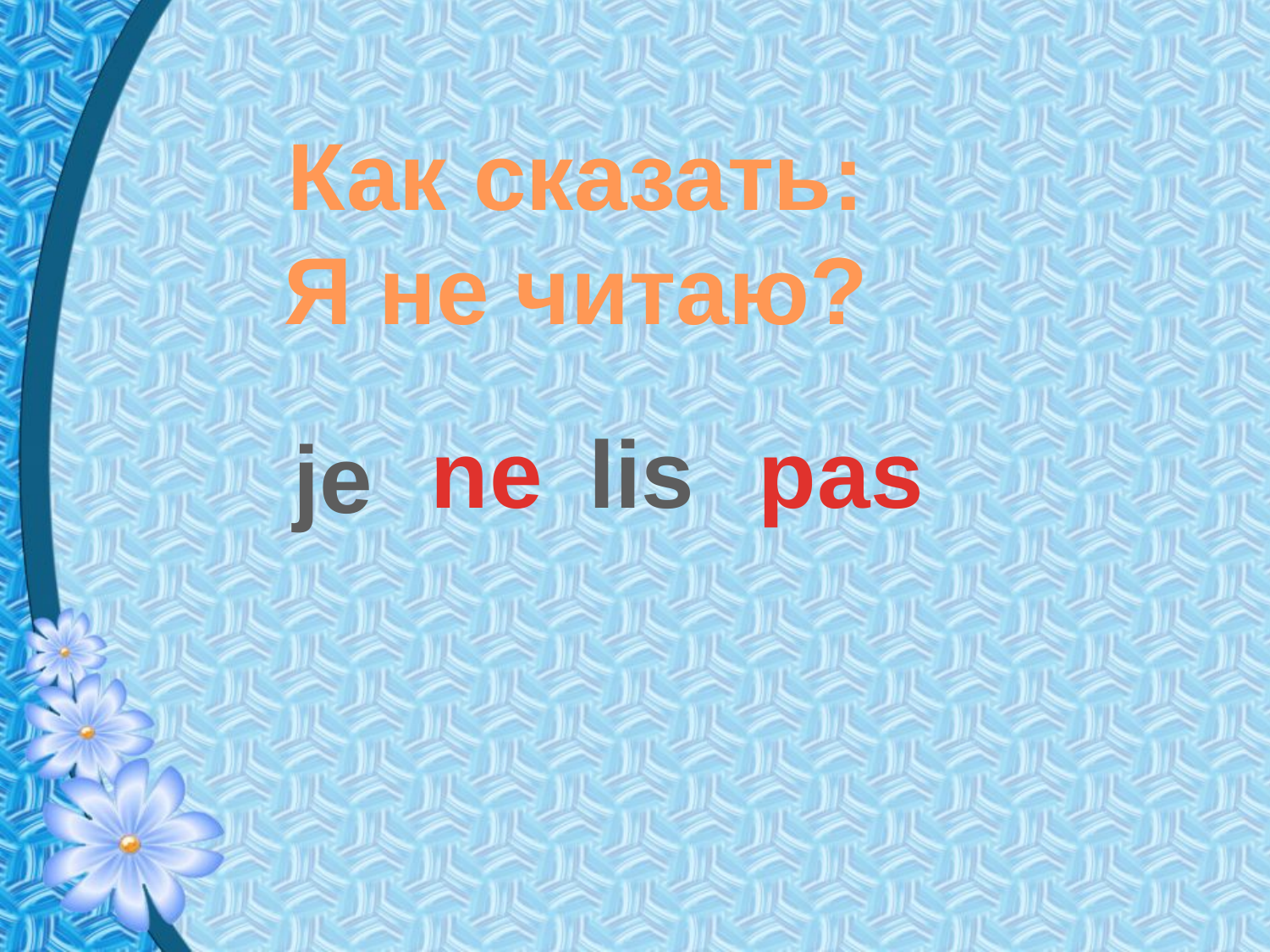

Как сказать:
Я не читаю?
ne
lis
pas
je